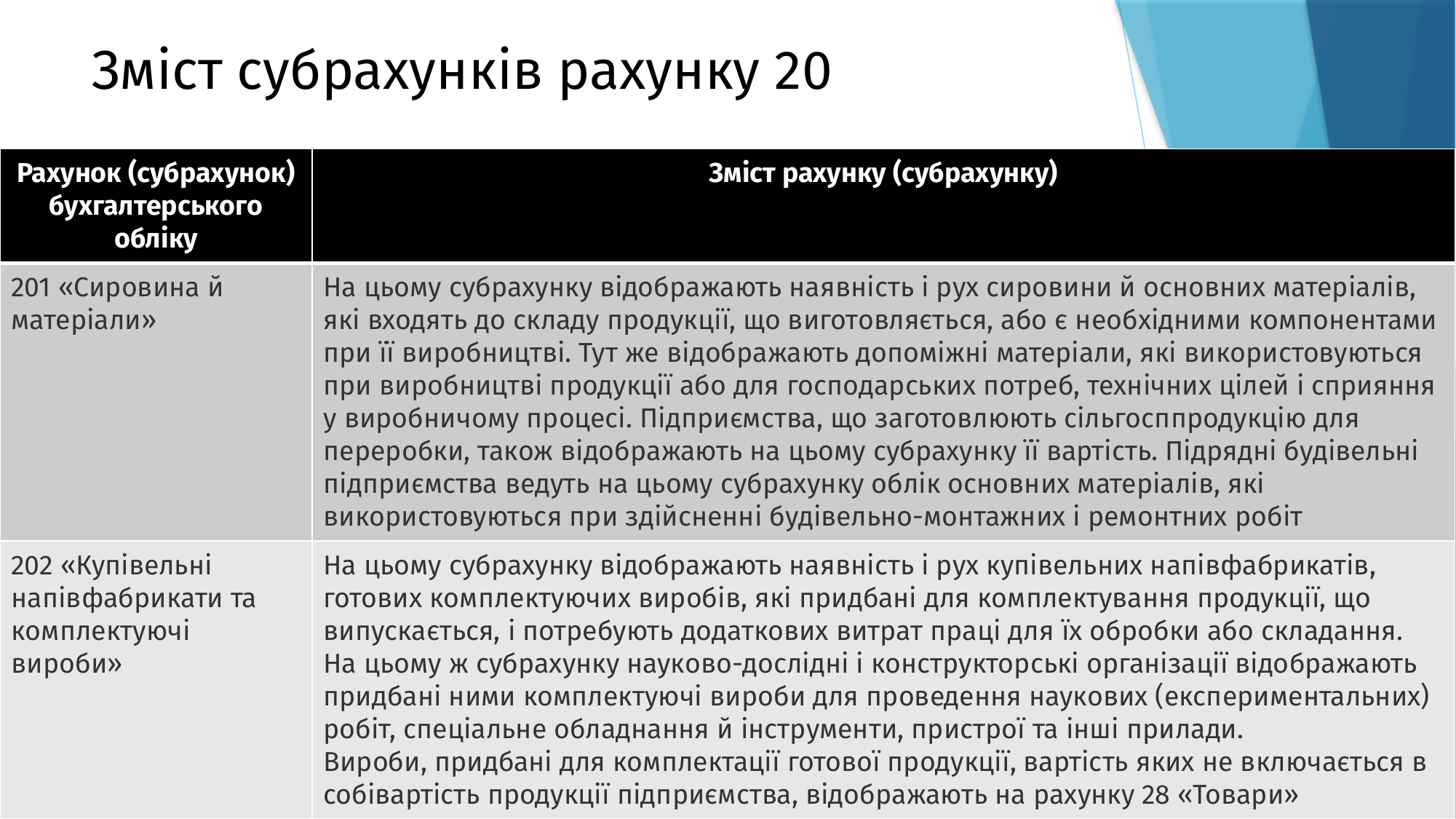

# Зміст субрахунків рахунку 20
| Рахунок (субрахунок) бухгалтерського обліку | Зміст рахунку (субрахунку) |
| --- | --- |
| 201 «Сировина й матеріали» | На цьому субрахунку відображають наявність і рух сировини й основних матеріалів, які входять до складу продукції, що виготовляється, або є необхідними компонентами при її виробництві. Тут же відображають допоміжні матеріали, які використовуються при виробництві продукції або для господарських потреб, технічних цілей і сприяння у виробничому процесі. Підприємства, що заготовлюють сільгосппродукцію для переробки, також відображають на цьому субрахунку її вартість. Підрядні будівельні підприємства ведуть на цьому субрахунку облік основних матеріалів, які використовуються при здійсненні будівельно-монтажних і ремонтних робіт |
| 202 «Купівельні напівфабрикати та комплектуючі вироби» | На цьому субрахунку відображають наявність і рух купівельних напівфабрикатів, готових комплектуючих виробів, які придбані для комплектування продукції, що випускається, і потребують додаткових витрат праці для їх обробки або складання. На цьому ж субрахунку науково-дослідні і конструкторські організації відображають придбані ними комплектуючі вироби для проведення наукових (експериментальних) робіт, спеціальне обладнання й інструменти, пристрої та інші прилади. Вироби, придбані для комплектації готової продукції, вартість яких не включається в собівартість продукції підприємства, відображають на рахунку 28 «Товари» |